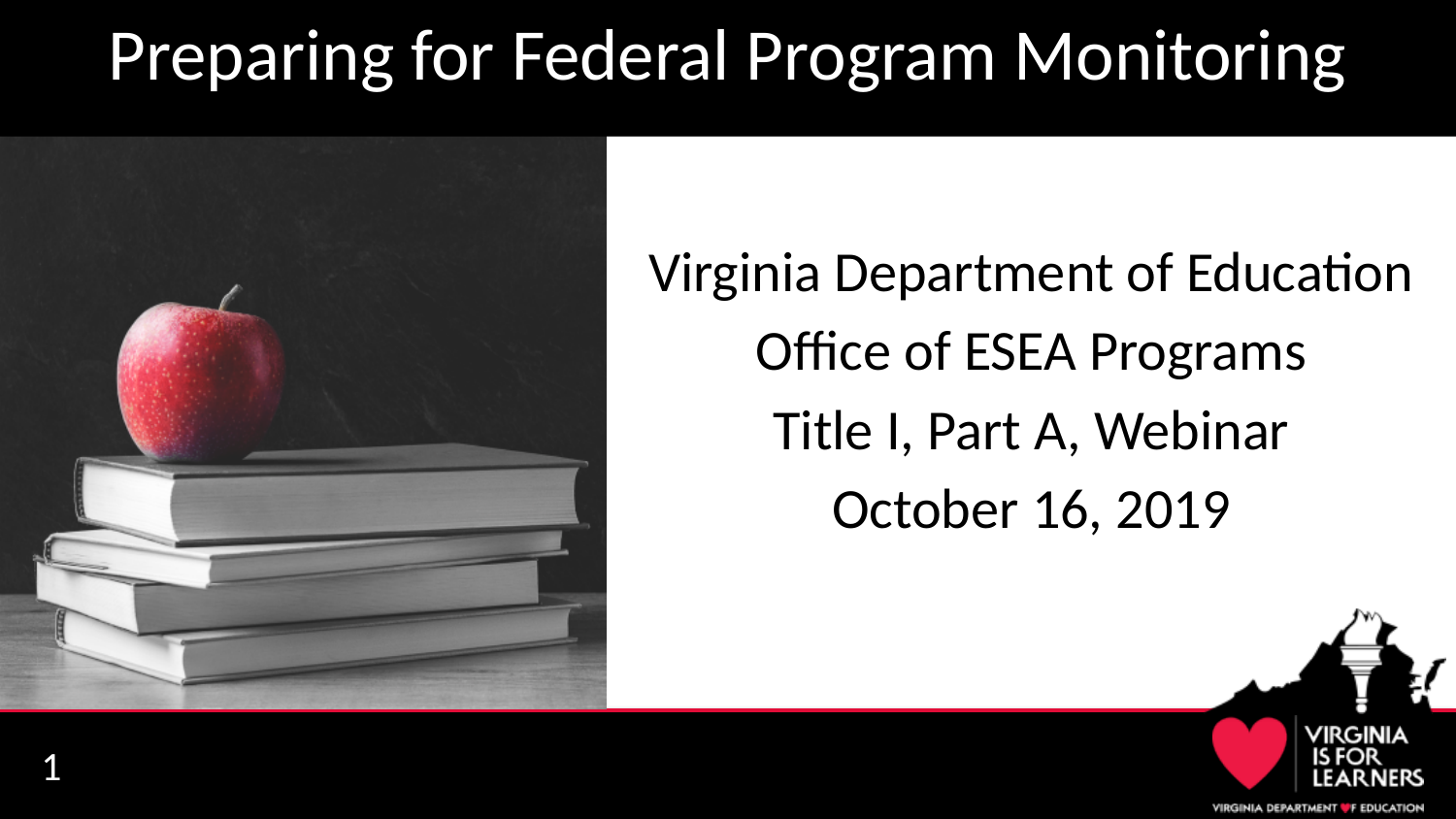

# Preparing for Federal Program Monitoring
Virginia Department of Education
Office of ESEA Programs
Title I, Part A, Webinar
October 16, 2019